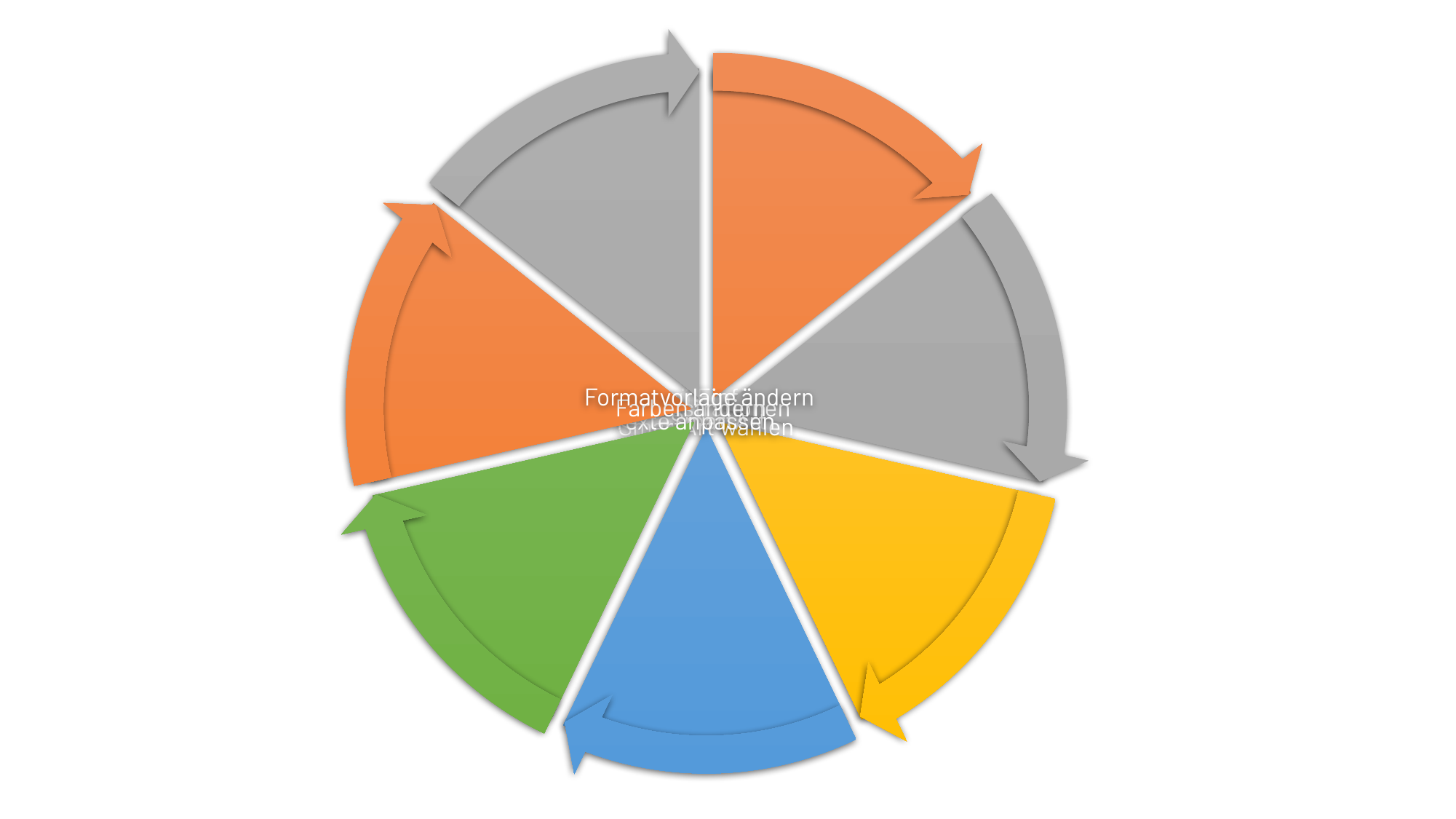

Menü Einfügen
Illustrationen
SmartArt
SmartArt wählen
Texte anpassen
Farben ändern
Formatvorlage ändern